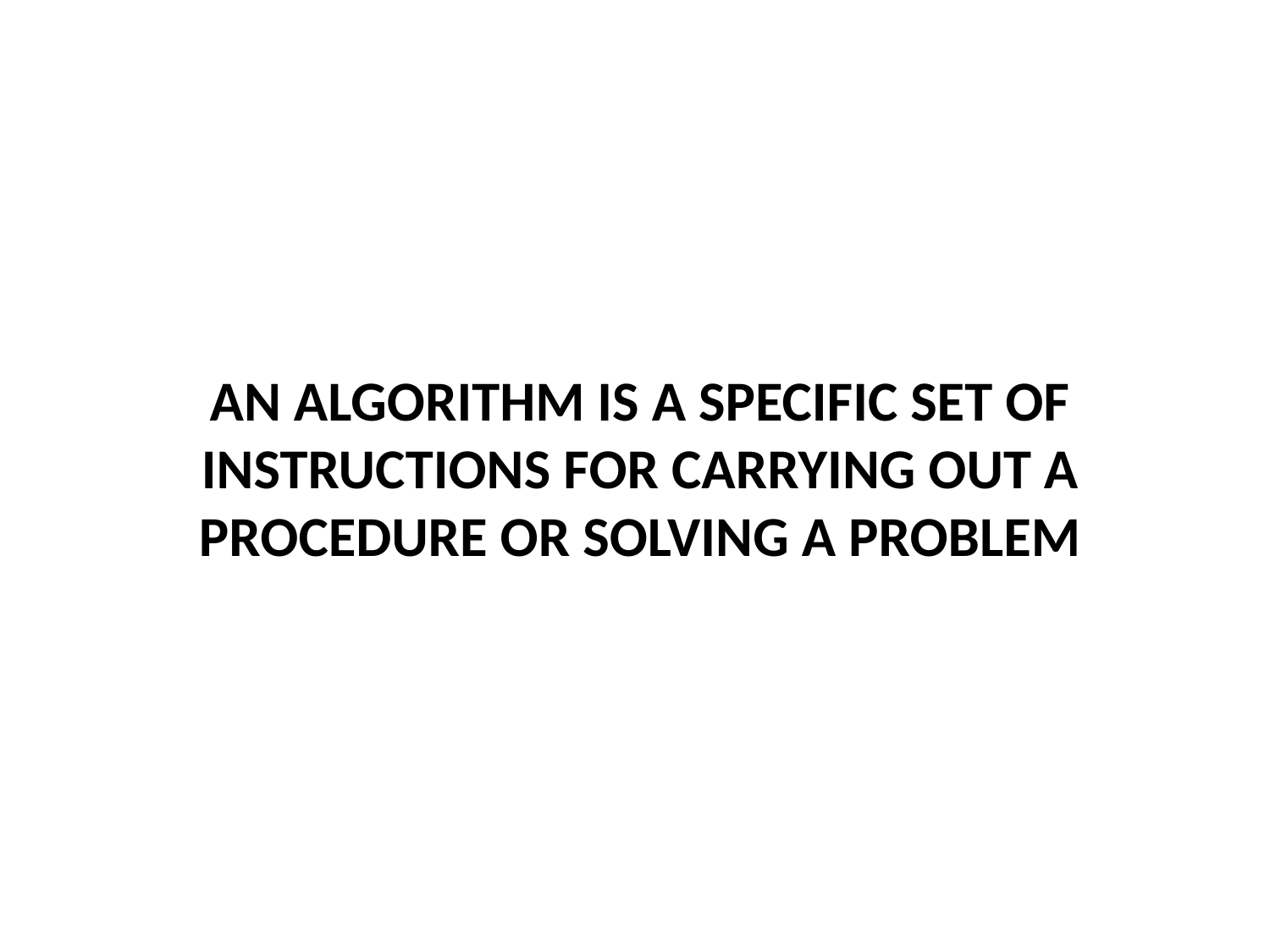

# An algorithm is a specific set of instructions for carrying out a procedure or solving a problem